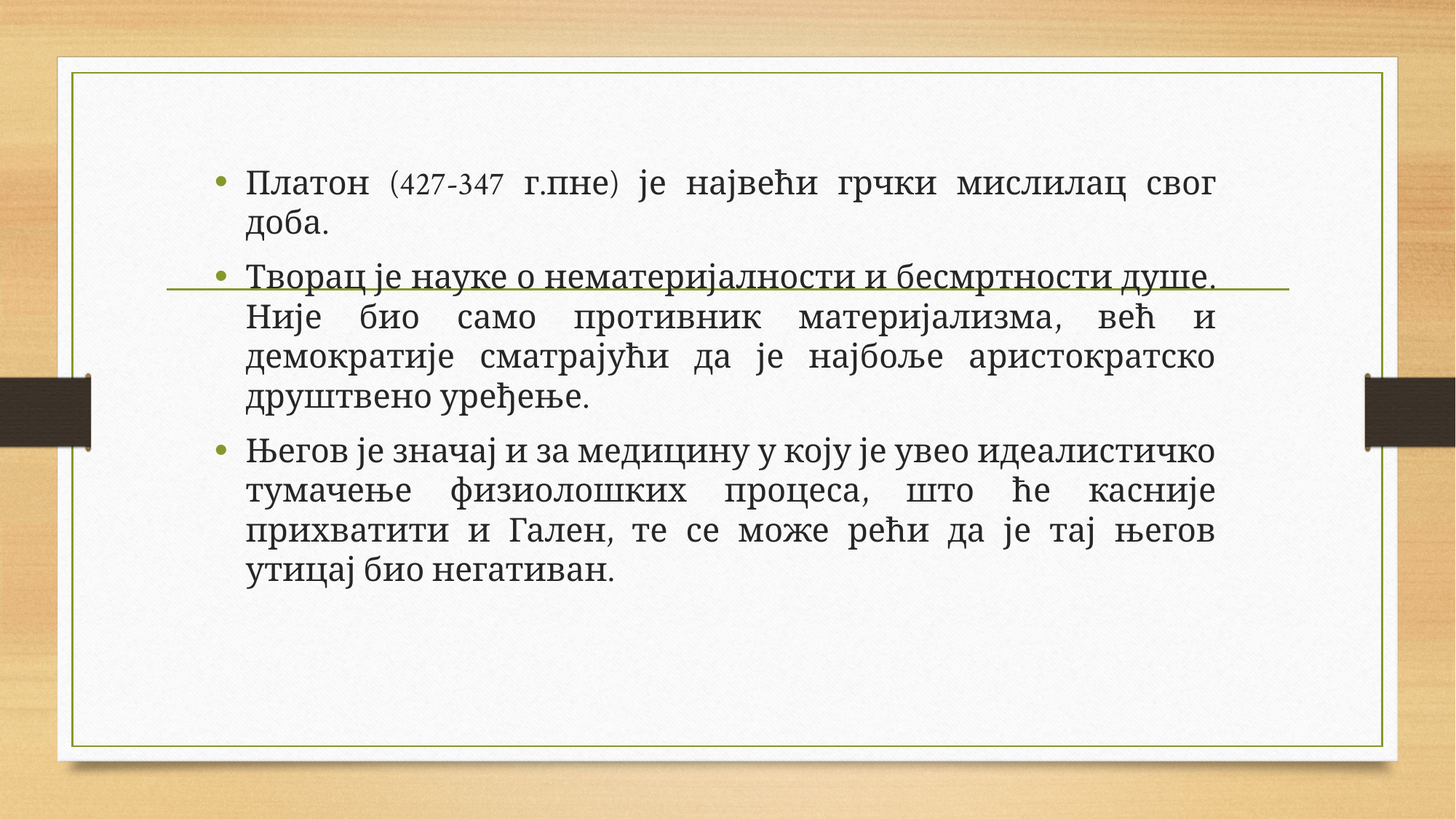

Платон (427-347 г.пне) је највећи грчки мислилац свог доба.
Творац је науке о нематеријалности и бесмртности душе. Није био само противник материјализма, већ и демократије сматрајући да је најбоље аристократско друштвено уређење.
Његов је значај и за медицину у коју је увео идеалистичко тумачење физиолошких процеса, што ће касније прихватити и Гален, те се може рећи да је тај његов утицај био негативан.